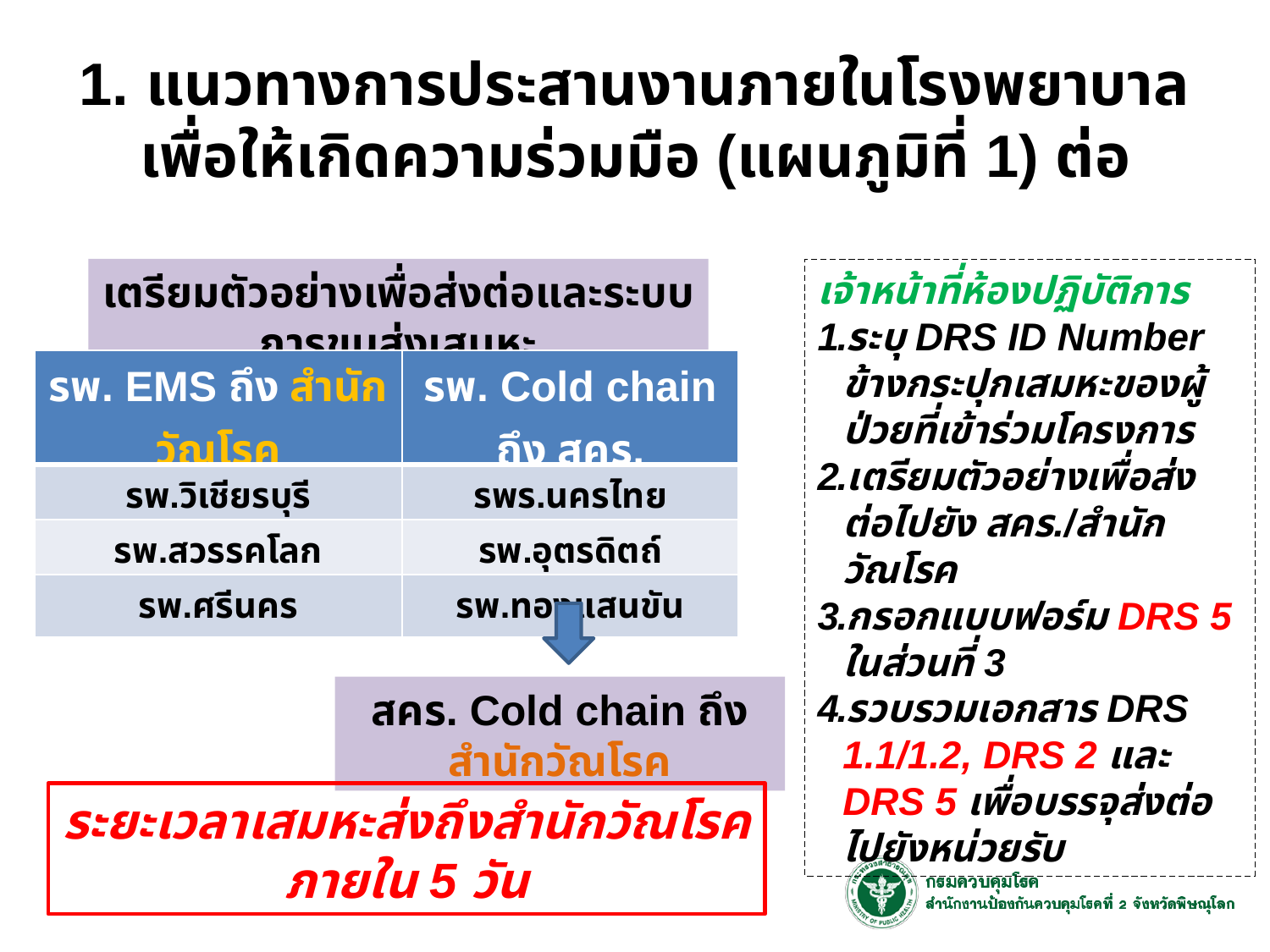

# 1. แนวทางการประสานงานภายในโรงพยาบาล เพื่อให้เกิดความร่วมมือ (แผนภูมิที่ 1) ต่อ
เตรียมตัวอย่างเพื่อส่งต่อและระบบการขนส่งเสมหะ
เจ้าหน้าที่ห้องปฏิบัติการ
ระบุ DRS ID Number ข้างกระปุกเสมหะของผู้ป่วยที่เข้าร่วมโครงการ
เตรียมตัวอย่างเพื่อส่งต่อไปยัง สคร./สำนักวัณโรค
กรอกแบบฟอร์ม DRS 5 ในส่วนที่ 3
รวบรวมเอกสาร DRS 1.1/1.2, DRS 2 และ DRS 5 เพื่อบรรจุส่งต่อไปยังหน่วยรับ
| รพ. EMS ถึง สำนักวัณโรค | รพ. Cold chain ถึง สคร. |
| --- | --- |
| รพ.วิเชียรบุรี | รพร.นครไทย |
| รพ.สวรรคโลก | รพ.อุตรดิตถ์ |
| รพ.ศรีนคร | รพ.ทองแสนขัน |

สคร. Cold chain ถึง สำนักวัณโรค
ระยะเวลาเสมหะส่งถึงสำนักวัณโรคภายใน 5 วัน